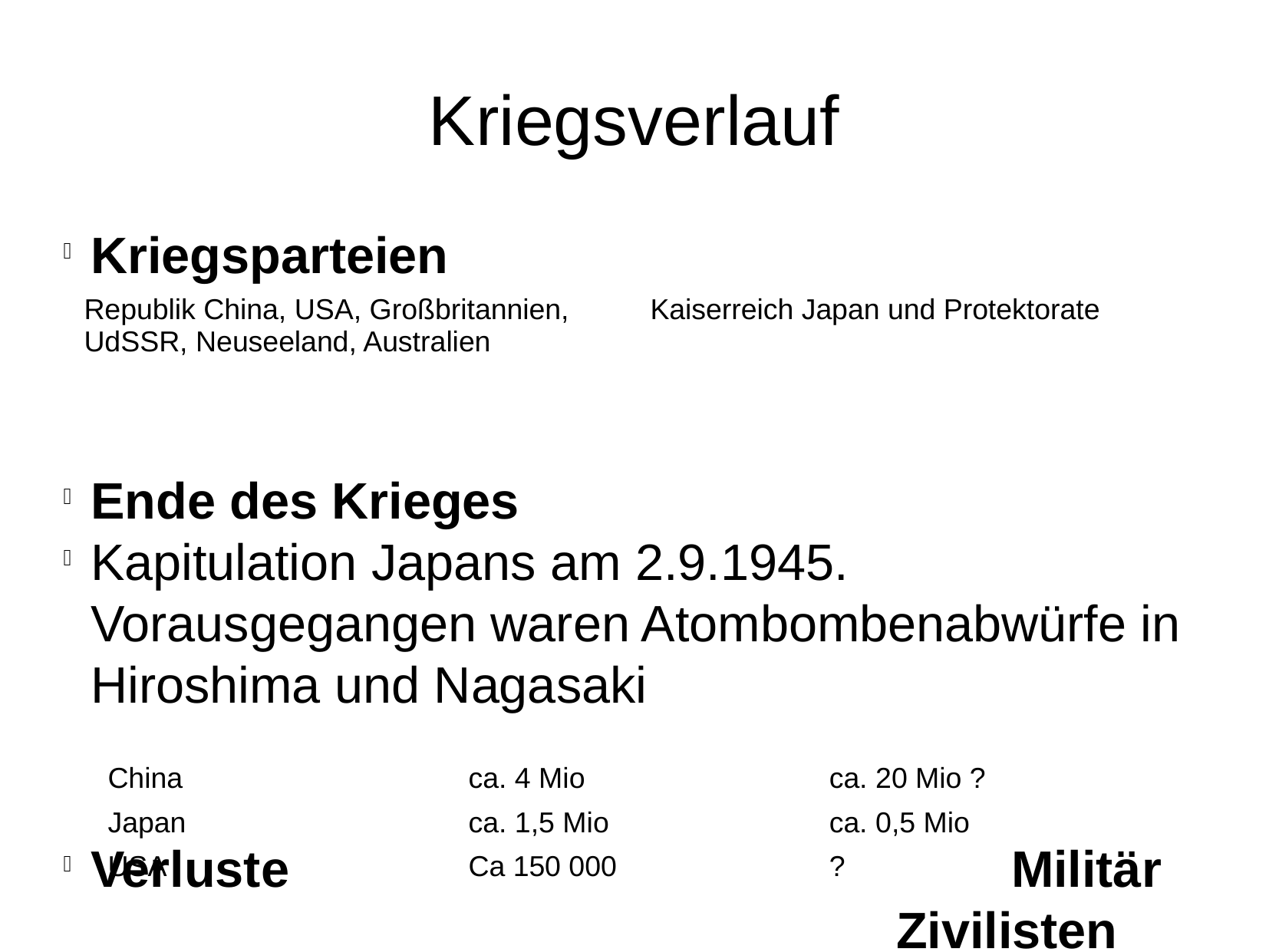

Kriegsverlauf
Kriegsparteien

Ende des Krieges
Kapitulation Japans am 2.9.1945. Vorausgegangen waren Atombombenabwürfe in Hiroshima und Nagasaki

Verluste							Militär							Zivilisten

| Republik China, USA, Großbritannien, UdSSR, Neuseeland, Australien | Kaiserreich Japan und Protektorate |
| --- | --- |
| China | ca. 4 Mio | ca. 20 Mio ? |
| --- | --- | --- |
| Japan | ca. 1,5 Mio | ca. 0,5 Mio |
| USA | Ca 150 000 | ? |